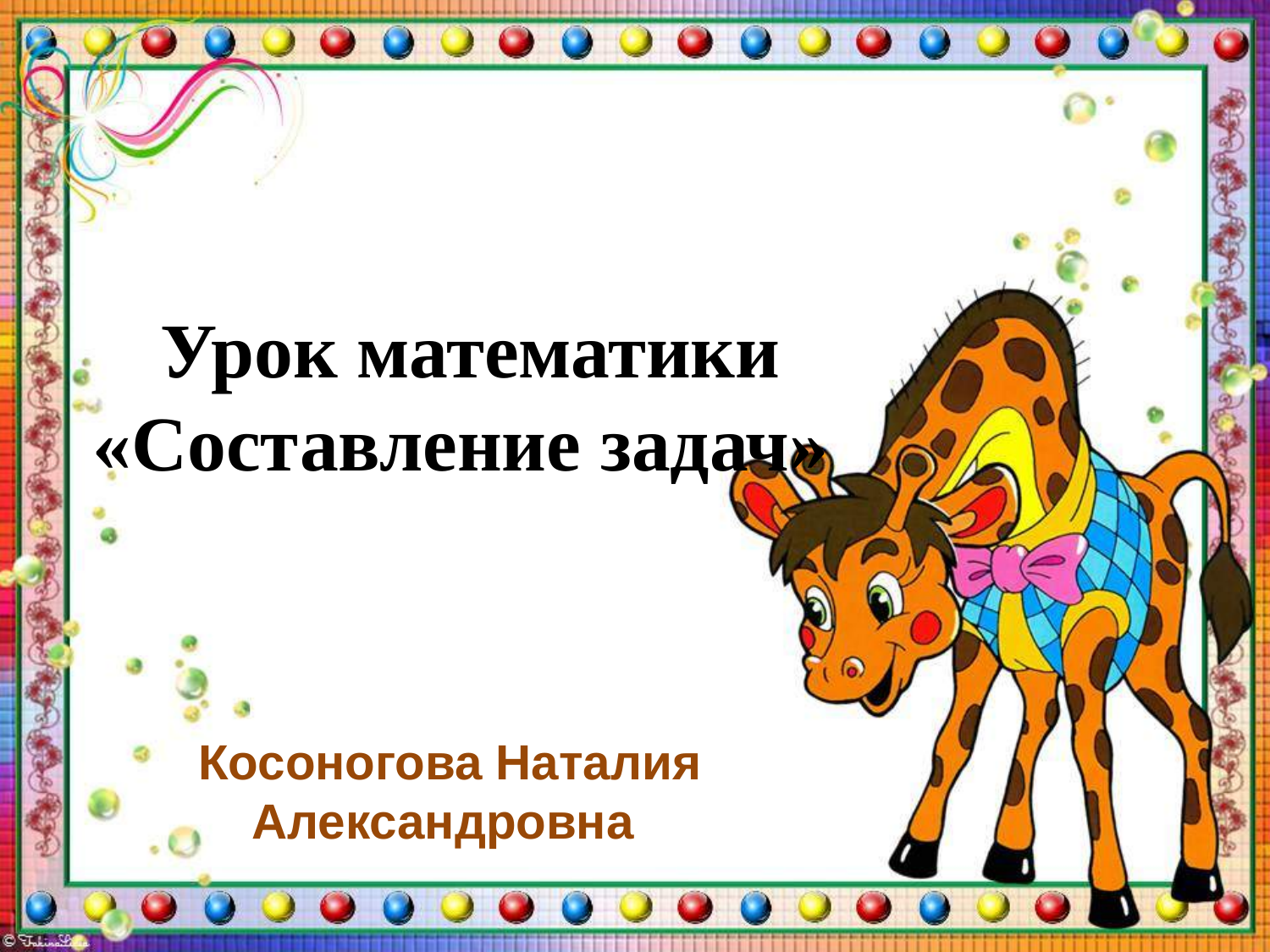

Урок математики
«Составление задач»
Косоногова Наталия Александровна